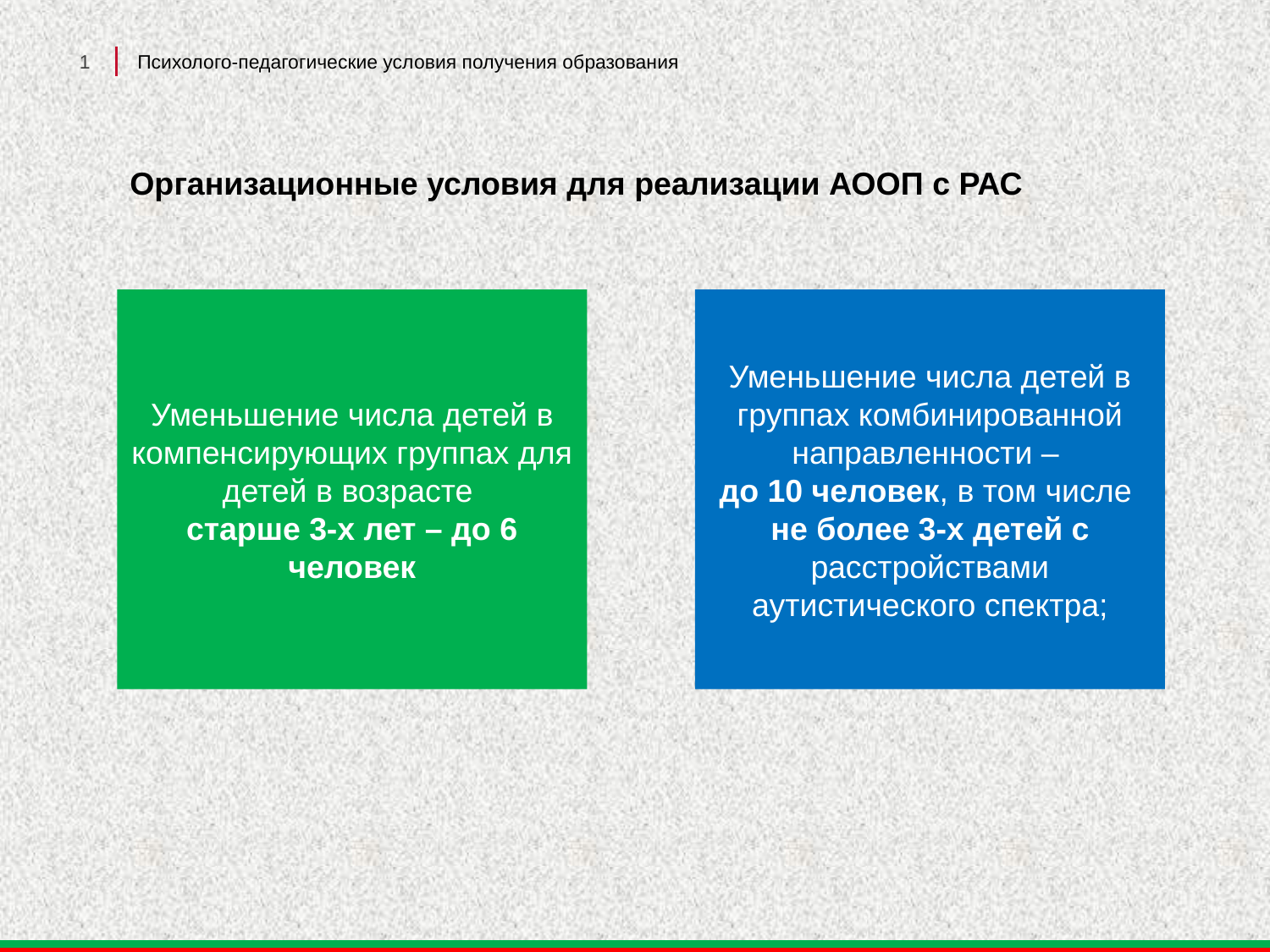

1
Психолого-педагогические условия получения образования
# Организационные условия для реализации АООП с РАС
Уменьшение числа детей в компенсирующих группах для детей в возрасте
старше 3-х лет – до 6 человек
Уменьшение числа детей в группах комбинированной направленности –
до 10 человек, в том числе
не более 3-х детей с расстройствами аутистического спектра;